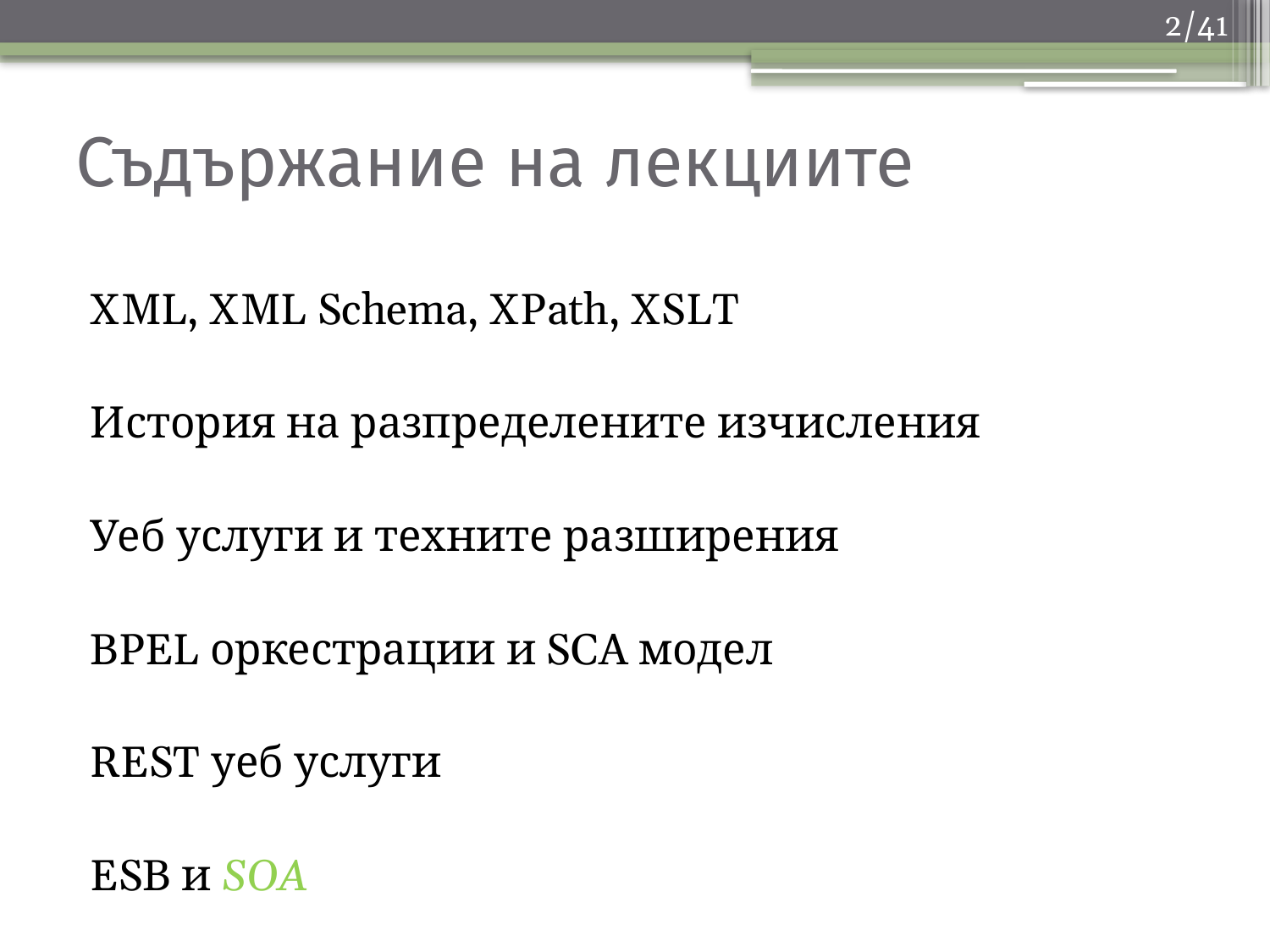

2/41
Съдържание на лекциите
XML, XML Schema, XPath, XSLT

История на разпределените изчисления

Уеб услуги и техните разширения

BPEL оркестрации и SCA модел

REST уеб услуги

ESB и SOA